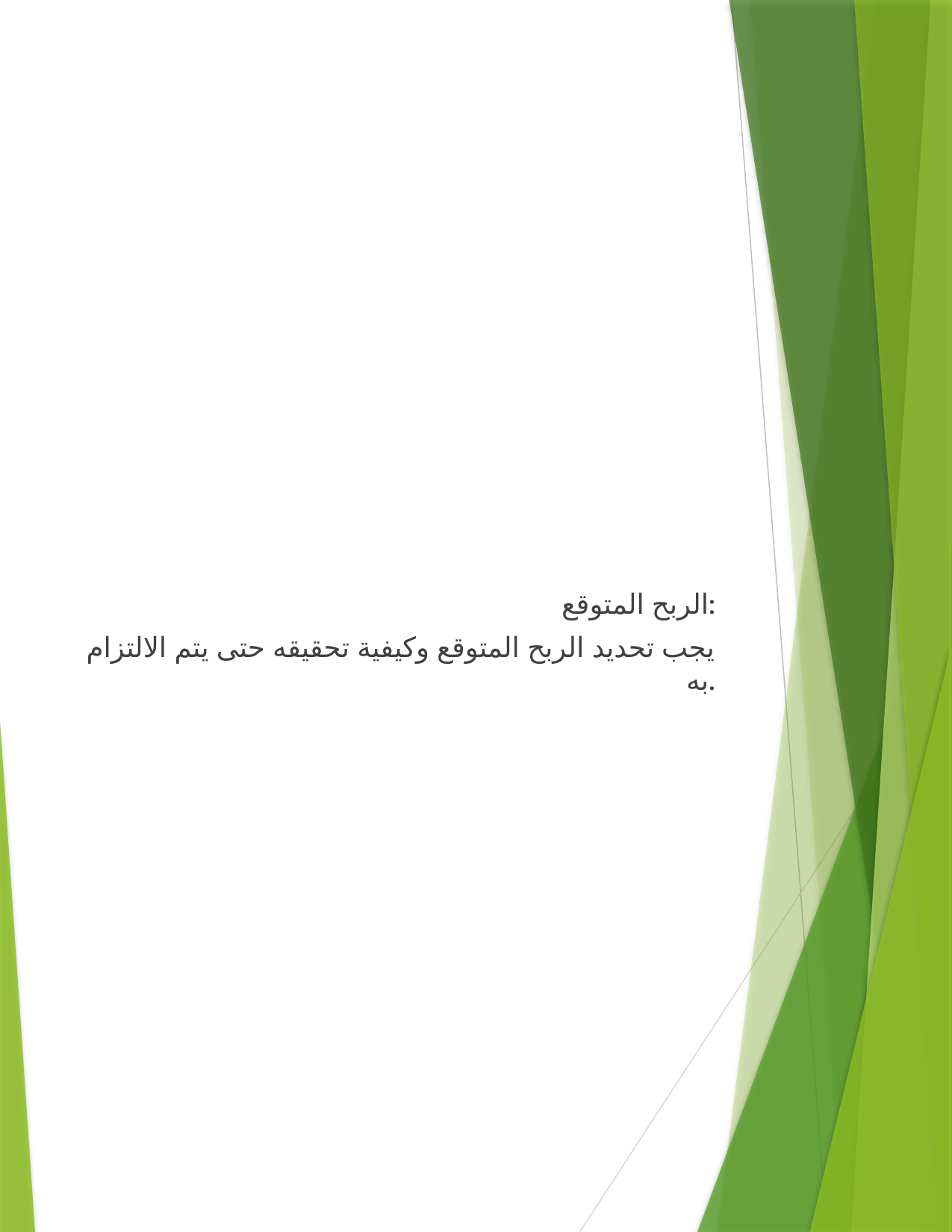

الربح المتوقع:
يجب تحديد الربح المتوقع وكيفية تحقيقه حتى يتم الالتزام به.